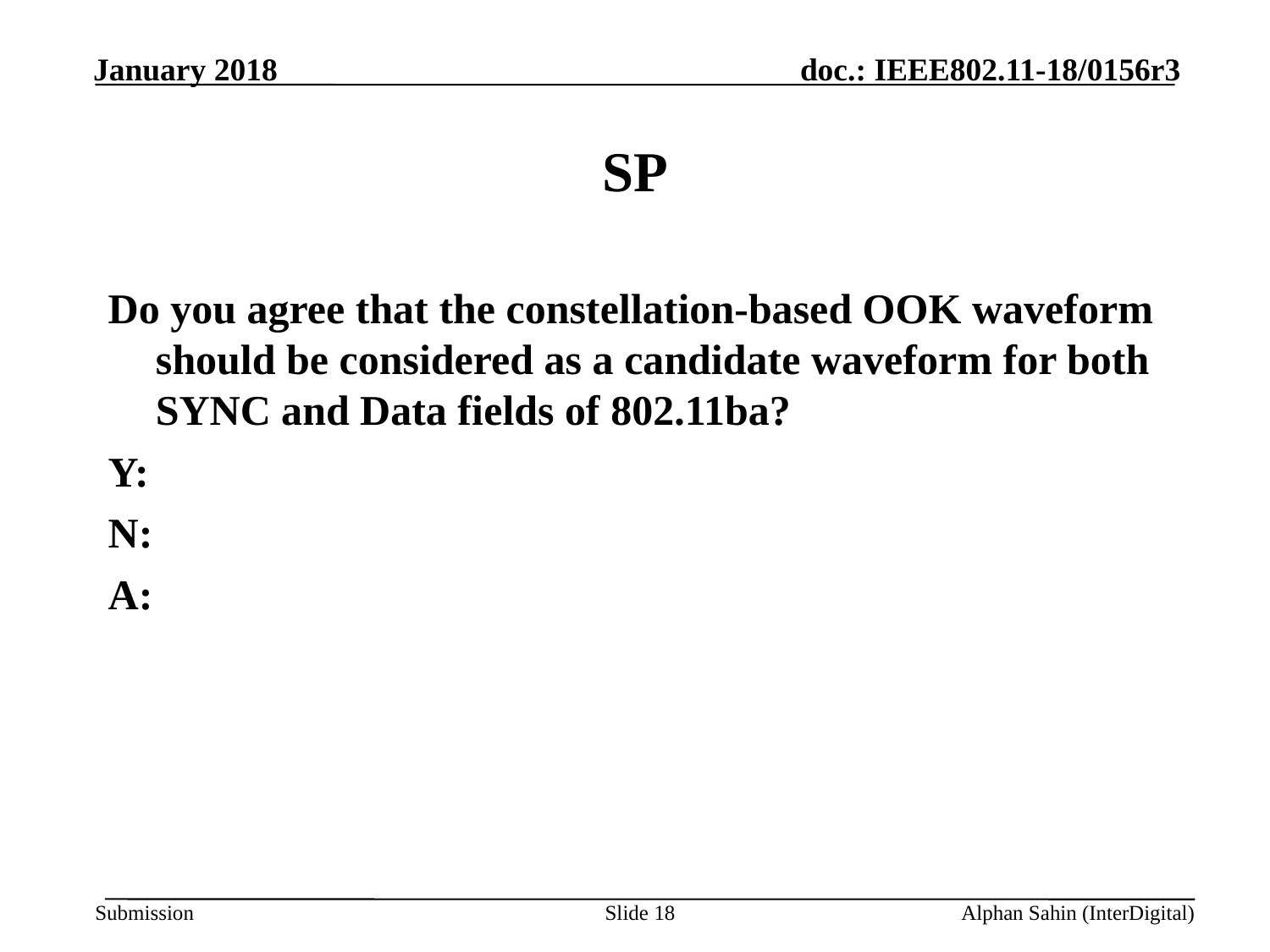

# SP
Do you agree that the constellation-based OOK waveform should be considered as a candidate waveform for both SYNC and Data fields of 802.11ba?
Y:
N:
A:
Slide 18